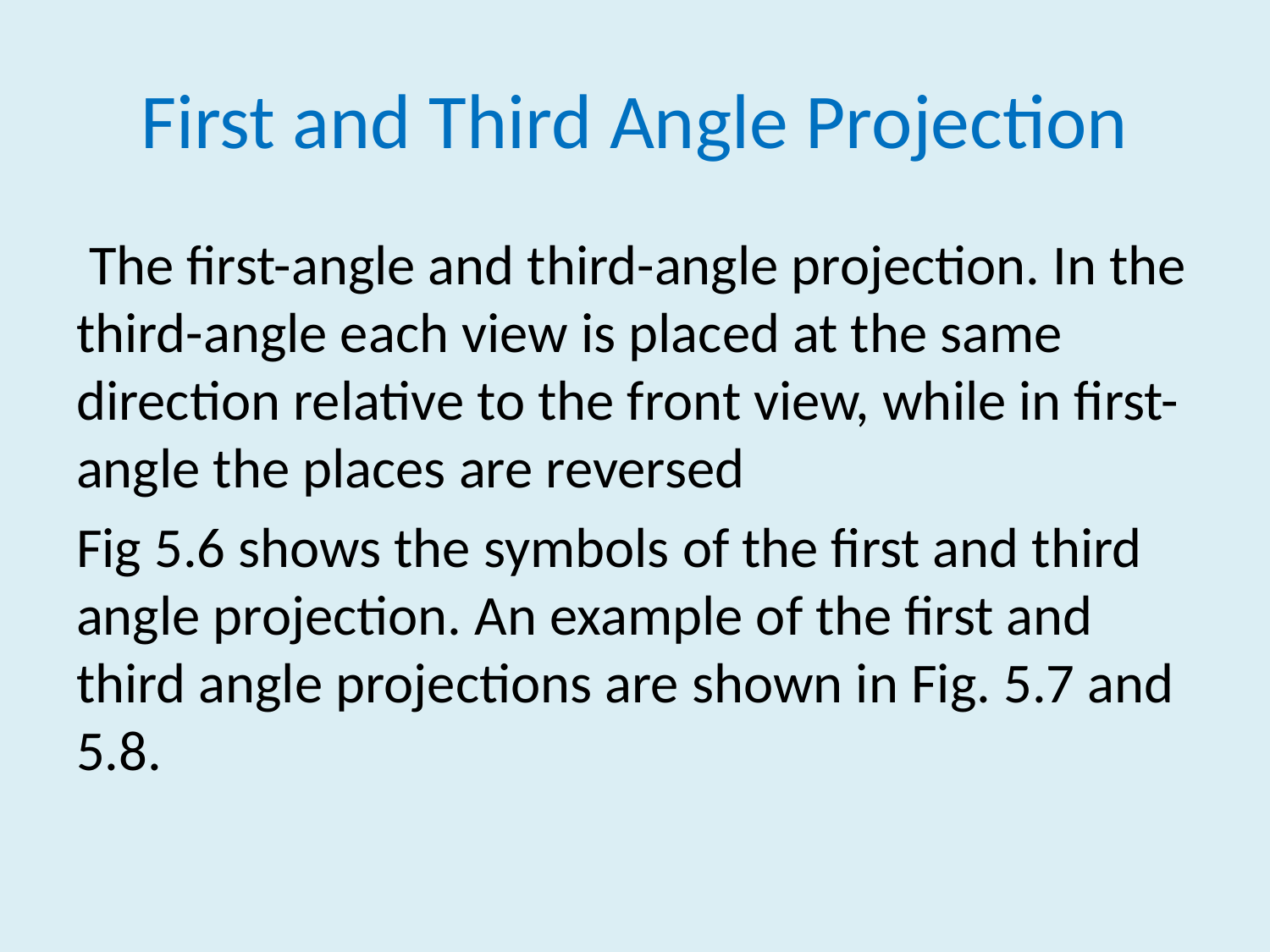

# First and Third Angle Projection
 The first-angle and third-angle projection. In the third-angle each view is placed at the same direction relative to the front view, while in first-angle the places are reversed
Fig 5.6 shows the symbols of the first and third angle projection. An example of the first and third angle projections are shown in Fig. 5.7 and 5.8.